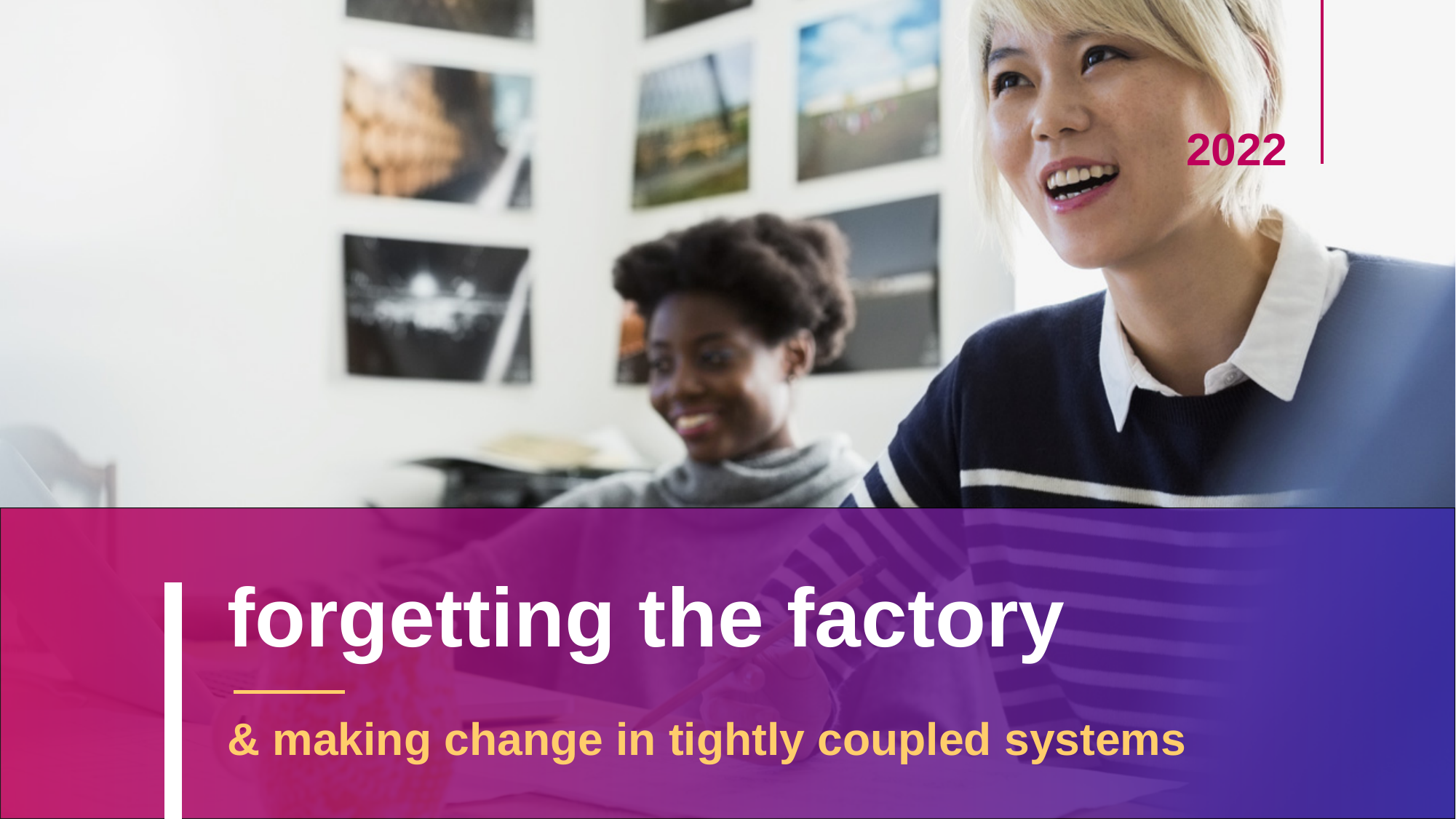

2022
# forgetting the factory
& making change in tightly coupled systems